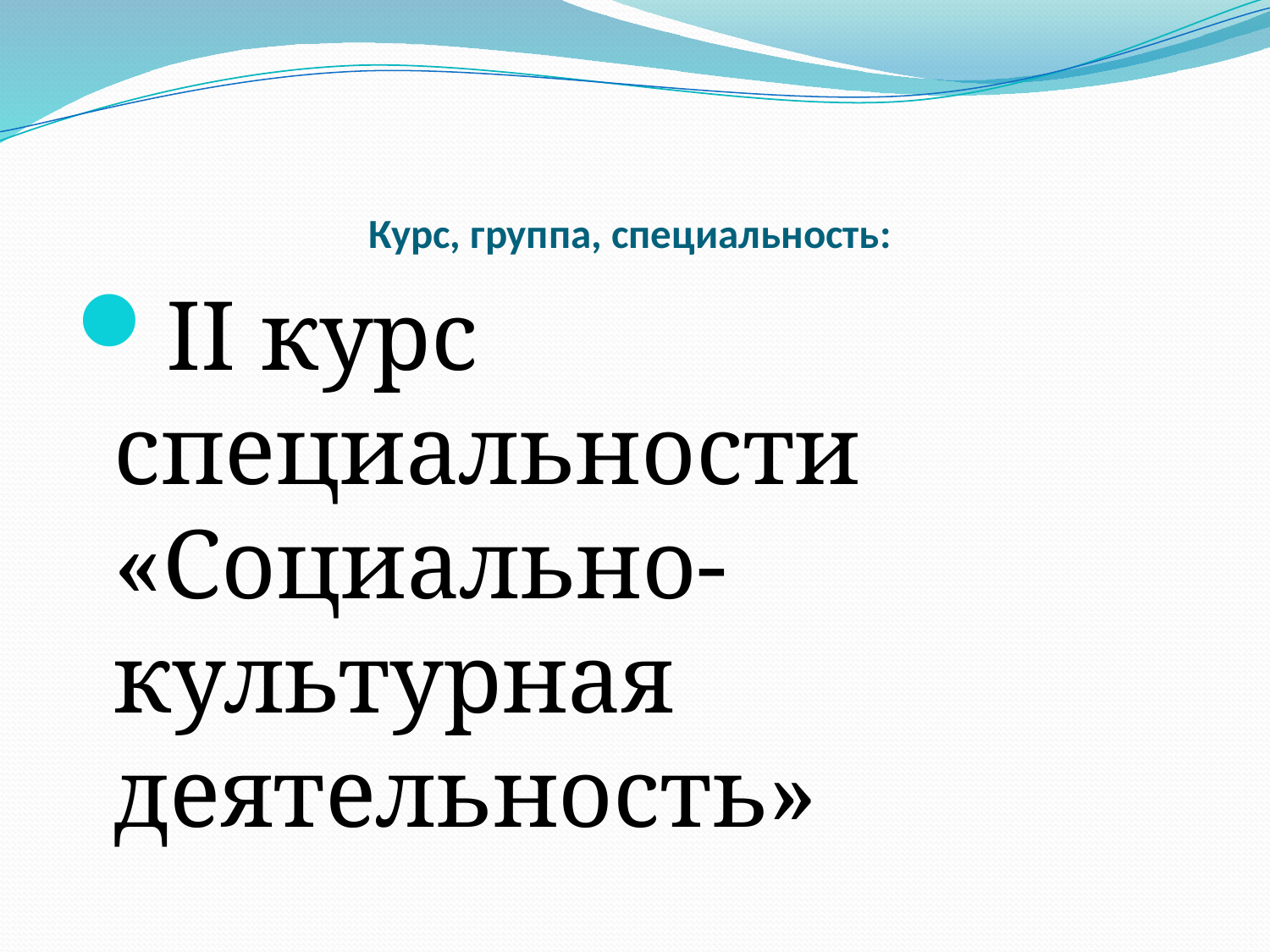

# Курс, группа, специальность:
II курс специальности «Социально-культурная деятельность»